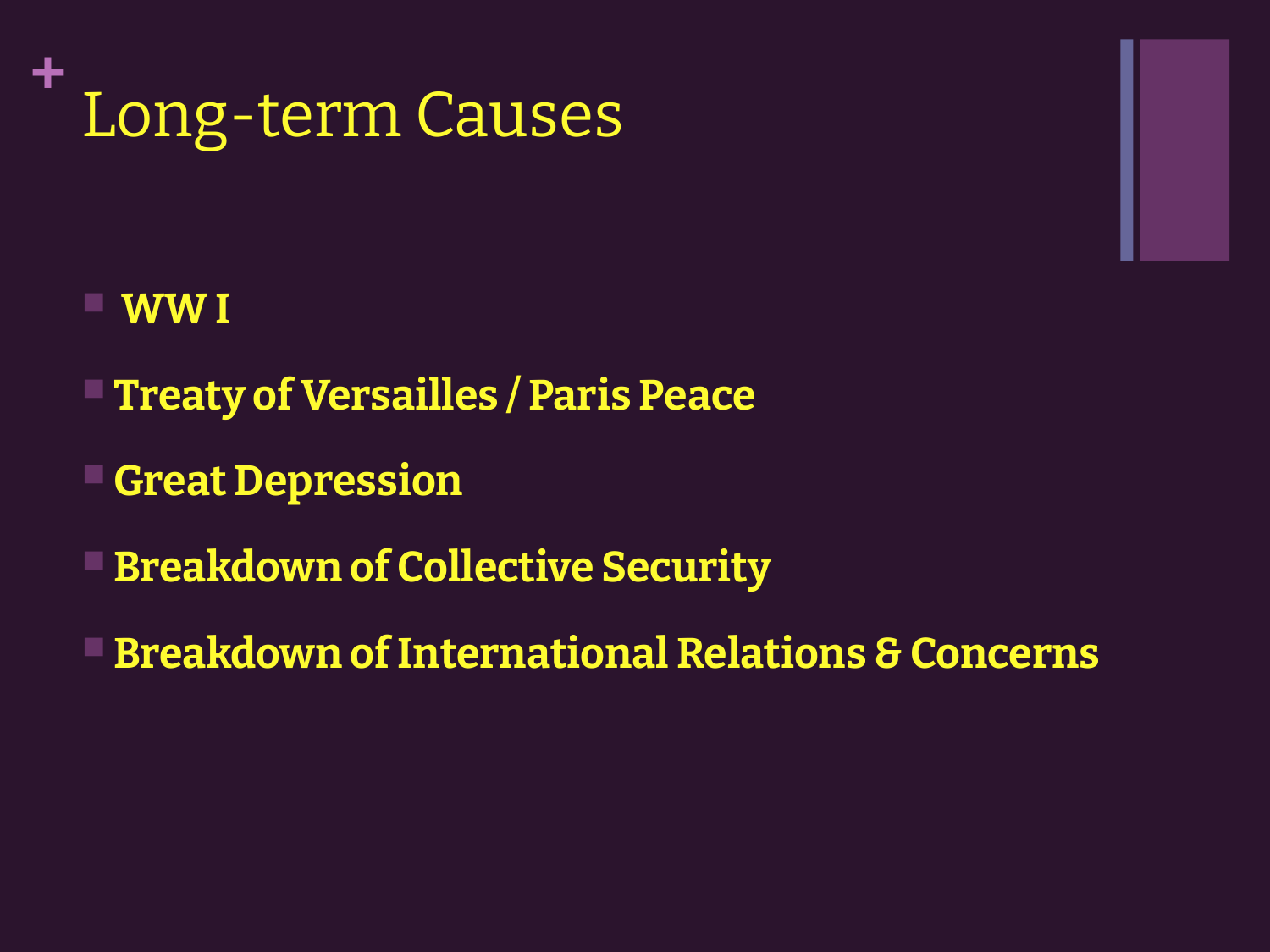

# Long-term Causes
 WW I
Treaty of Versailles / Paris Peace
Great Depression
Breakdown of Collective Security
Breakdown of International Relations & Concerns